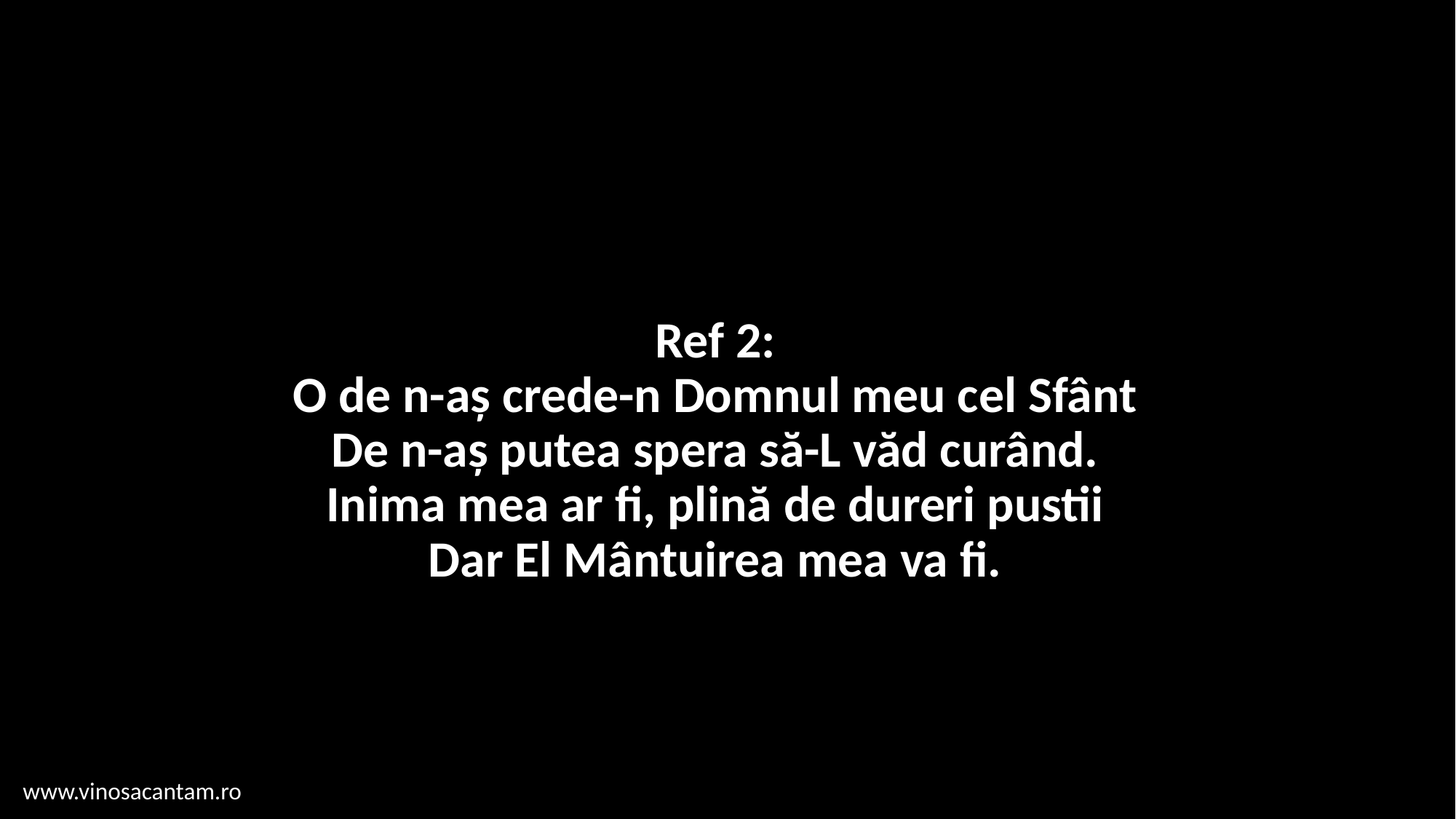

# Ref 2: O de n-aş crede-n Domnul meu cel Sfânt De n-aş putea spera să-L văd curând. Inima mea ar fi, plină de dureri pustii Dar El Mântuirea mea va fi.
www.vinosacantam.ro